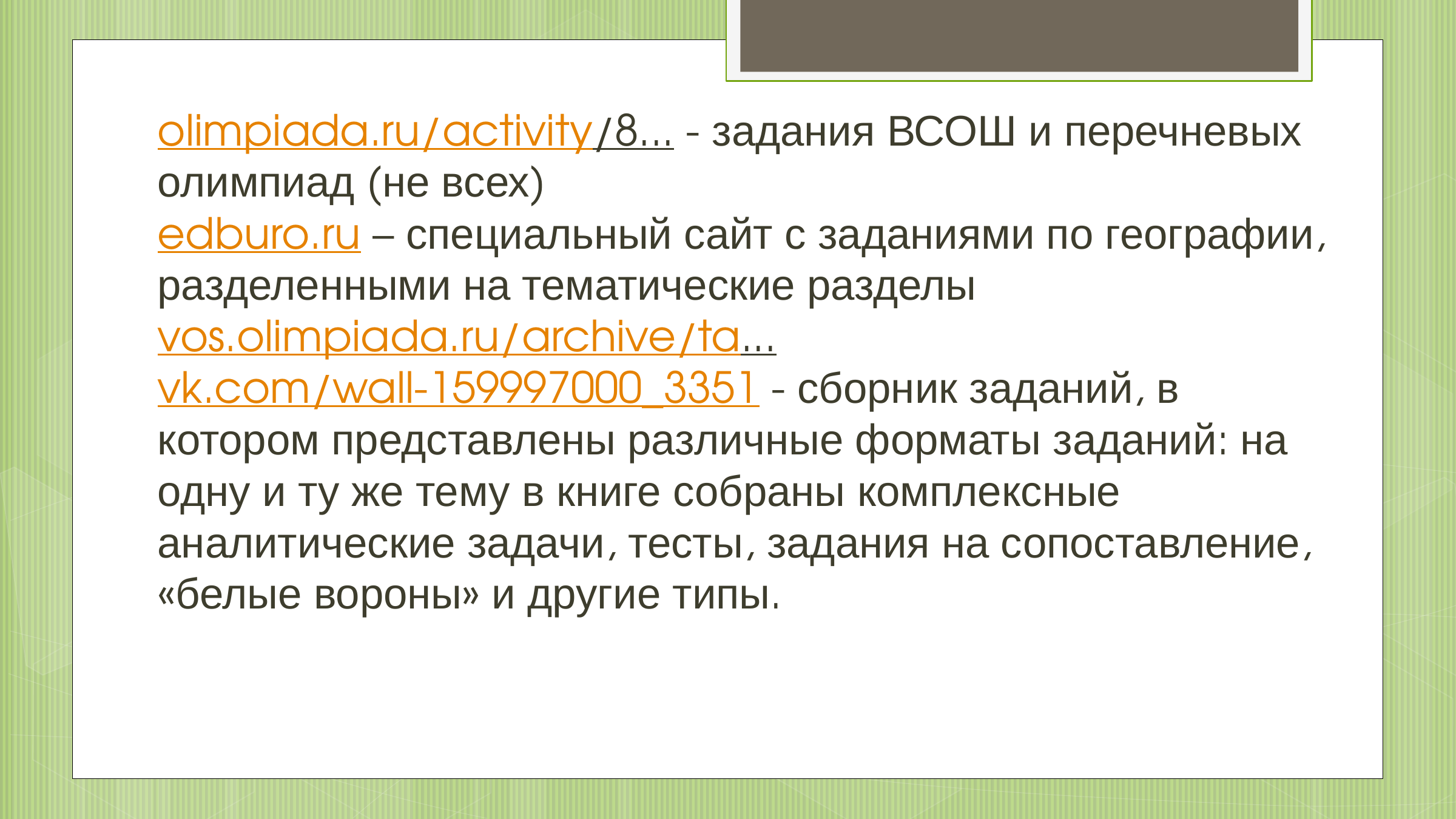

olimpiada.ru/activity/8... - задания ВСОШ и перечневых олимпиад (не всех)
edburo.ru – специальный сайт с заданиями по географии, разделенными на тематические разделы
vos.olimpiada.ru/archive/ta...
vk.com/wall-159997000_3351 - сборник заданий, в котором представлены различные форматы заданий: на одну и ту же тему в книге собраны комплексные аналитические задачи, тесты, задания на сопоставление, «белые вороны» и другие типы.